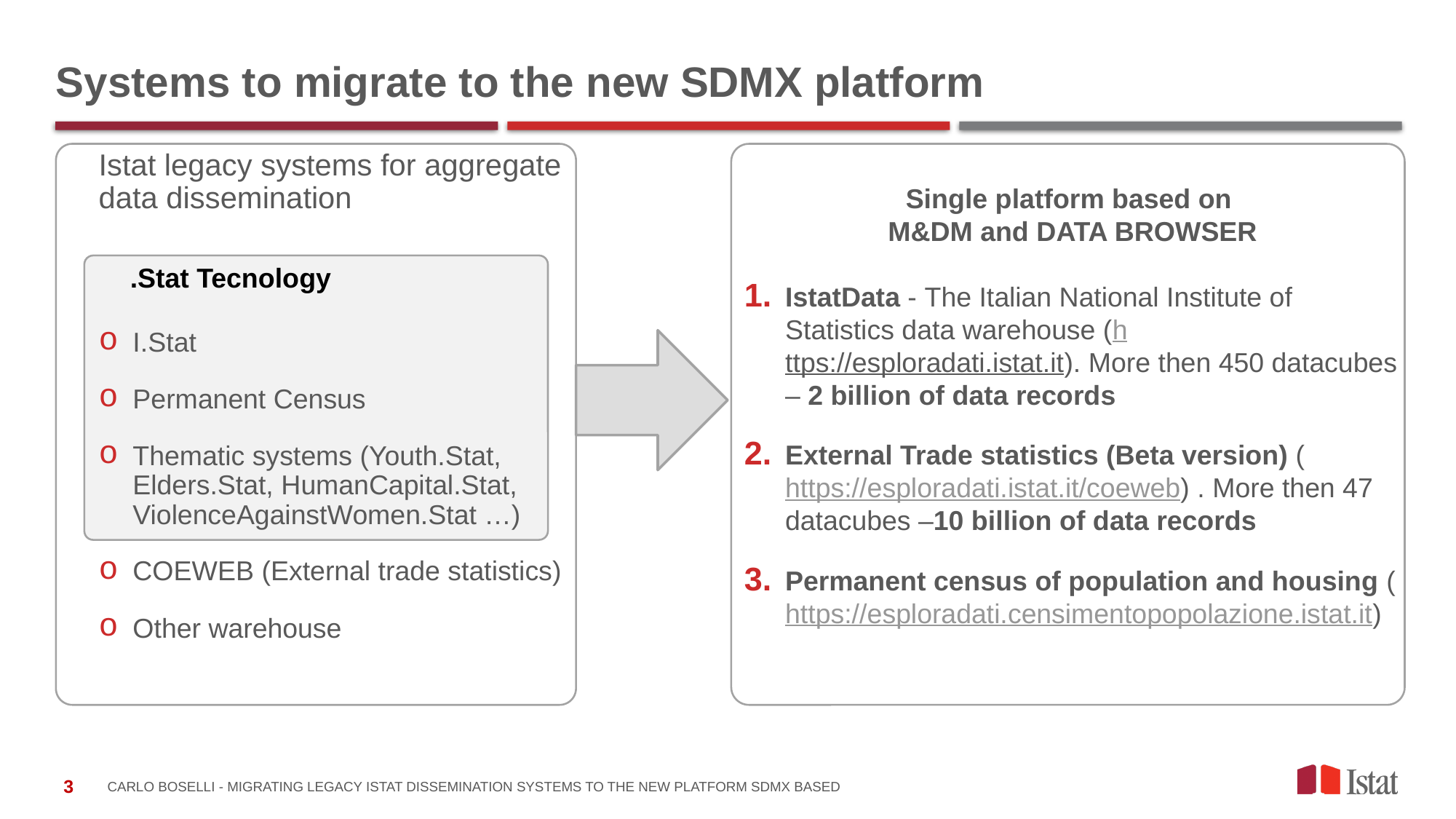

# Systems to migrate to the new SDMX platform

Istat legacy systems for aggregate data dissemination

I.Stat
Permanent Census
Thematic systems (Youth.Stat, Elders.Stat, HumanCapital.Stat, ViolenceAgainstWomen.Stat …)
COEWEB (External trade statistics)
Other warehouse

Single platform based on
M&DM and DATA BROWSER

IstatData - The Italian National Institute of Statistics data warehouse (https://esploradati.istat.it). More then 450 datacubes – 2 billion of data records
External Trade statistics (Beta version) (https://esploradati.istat.it/coeweb) . More then 47 datacubes –10 billion of data records
Permanent census of population and housing (https://esploradati.censimentopopolazione.istat.it)

.Stat Tecnology

CARLO BOSELLI - Migrating legacy Istat dissemination systems to the new platform SDMX based
3